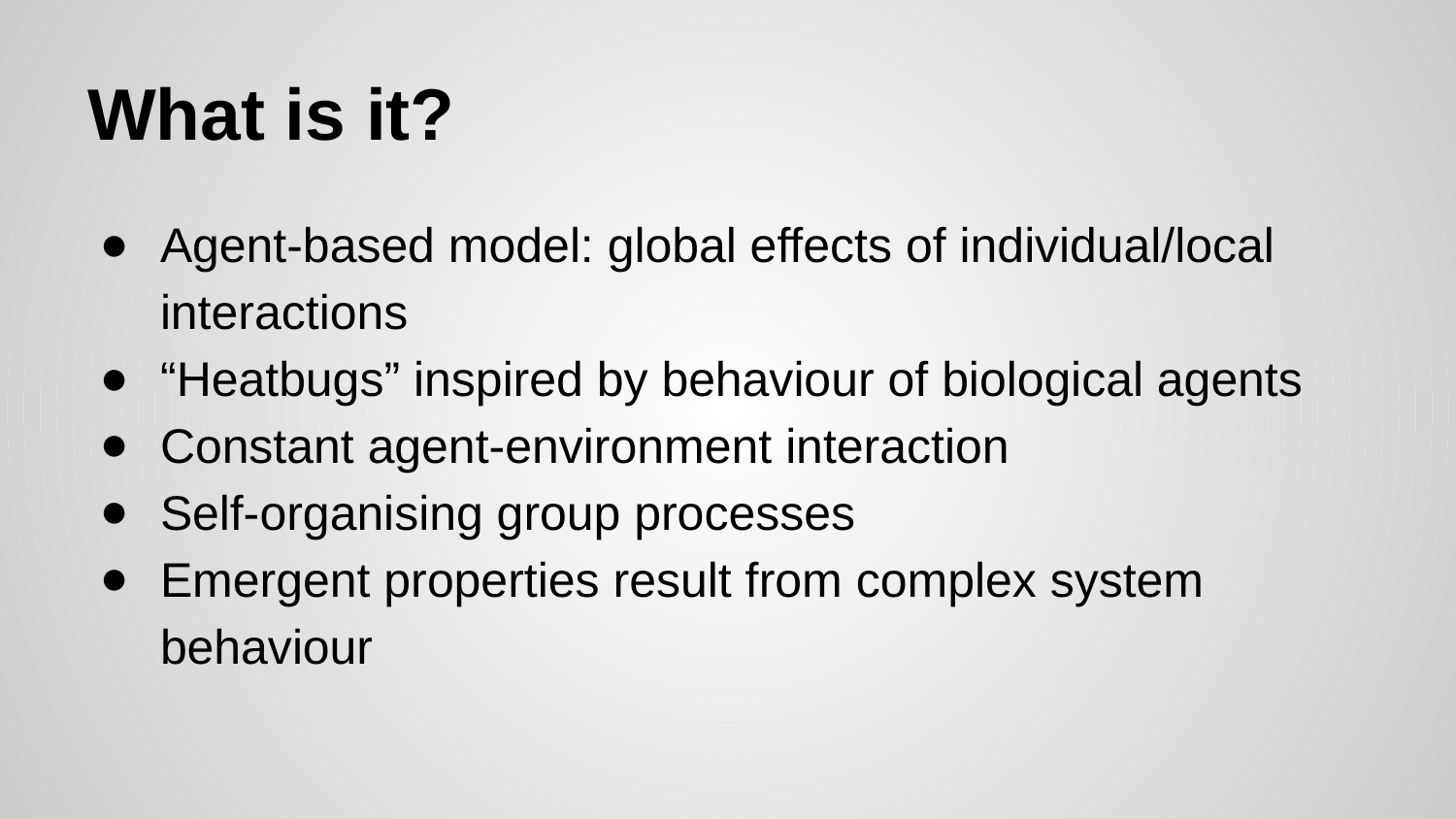

# What is it?
Agent-based model: global effects of individual/local interactions
“Heatbugs” inspired by behaviour of biological agents
Constant agent-environment interaction
Self-organising group processes
Emergent properties result from complex system behaviour